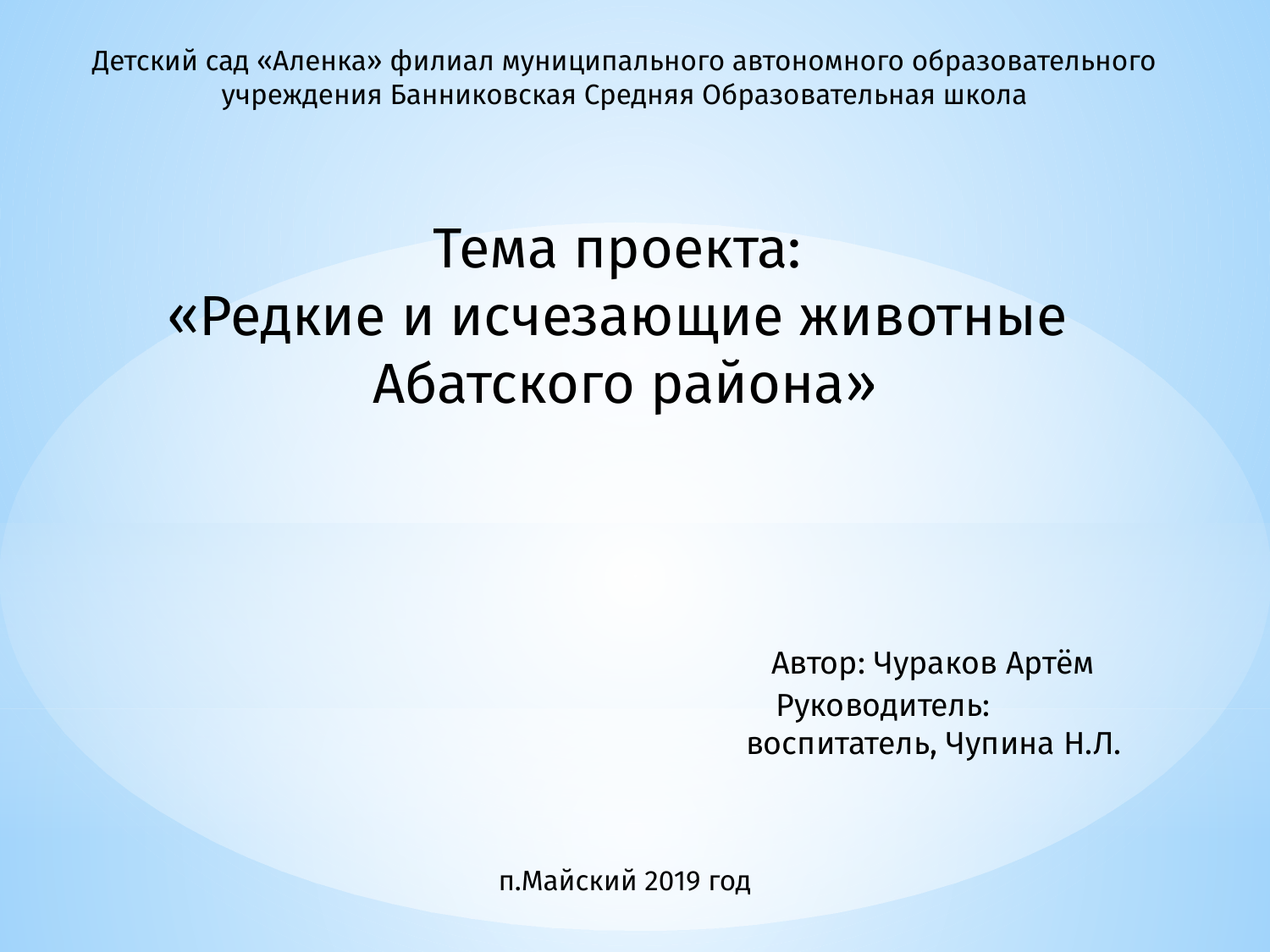

Детский сад «Аленка» филиал муниципального автономного образовательного учреждения Банниковская Средняя Образовательная школа

Тема проекта:
«Редкие и исчезающие животные
Абатского района»

                                         Автор: Чураков Артём
                                                              Руководитель:
                                                                                воспитатель, Чупина Н.Л.

п.Майский 2019 год

#